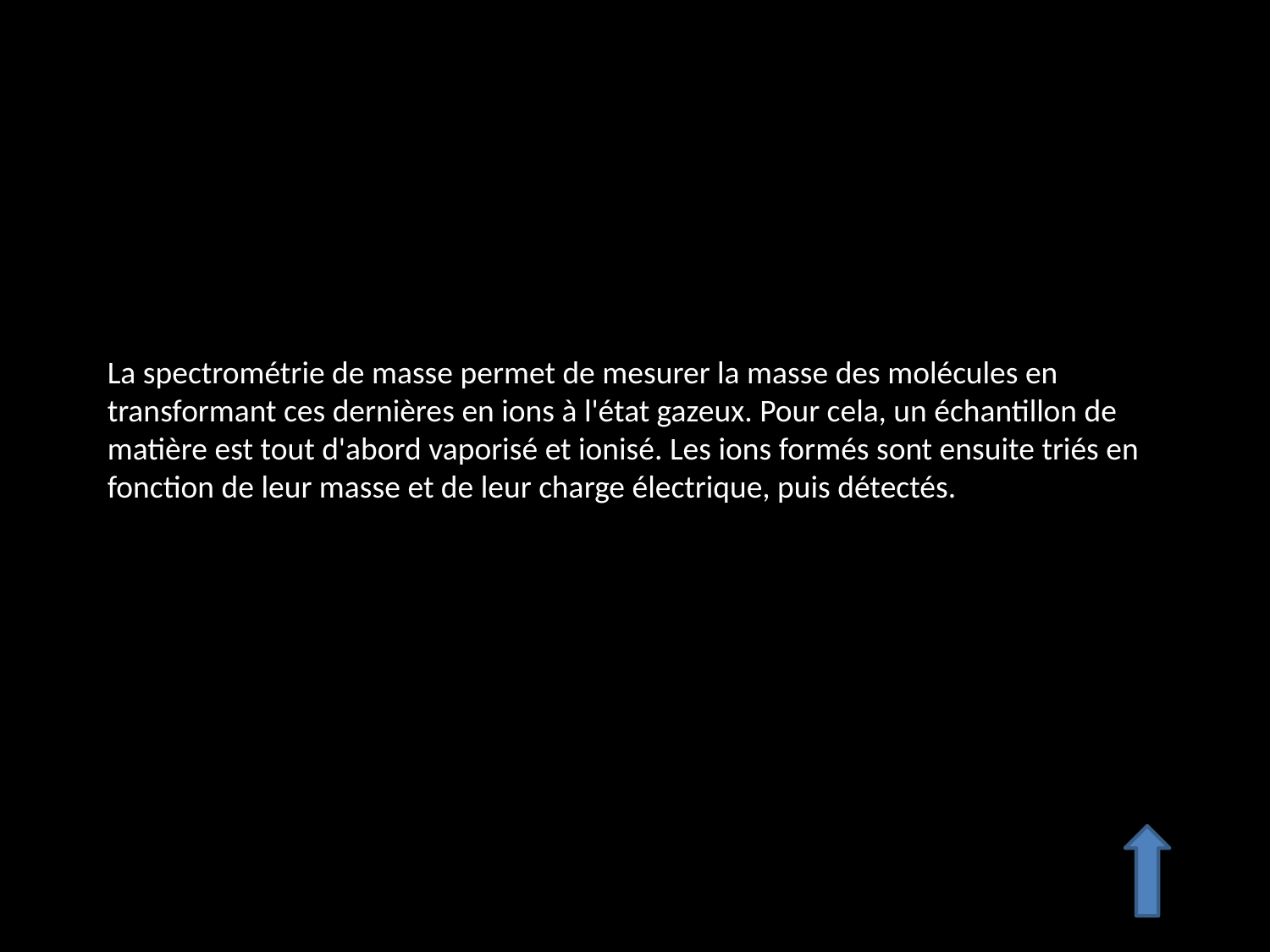

La spectrométrie de masse permet de mesurer la masse des molécules en transformant ces dernières en ions à l'état gazeux. Pour cela, un échantillon de matière est tout d'abord vaporisé et ionisé. Les ions formés sont ensuite triés en fonction de leur masse et de leur charge électrique, puis détectés.